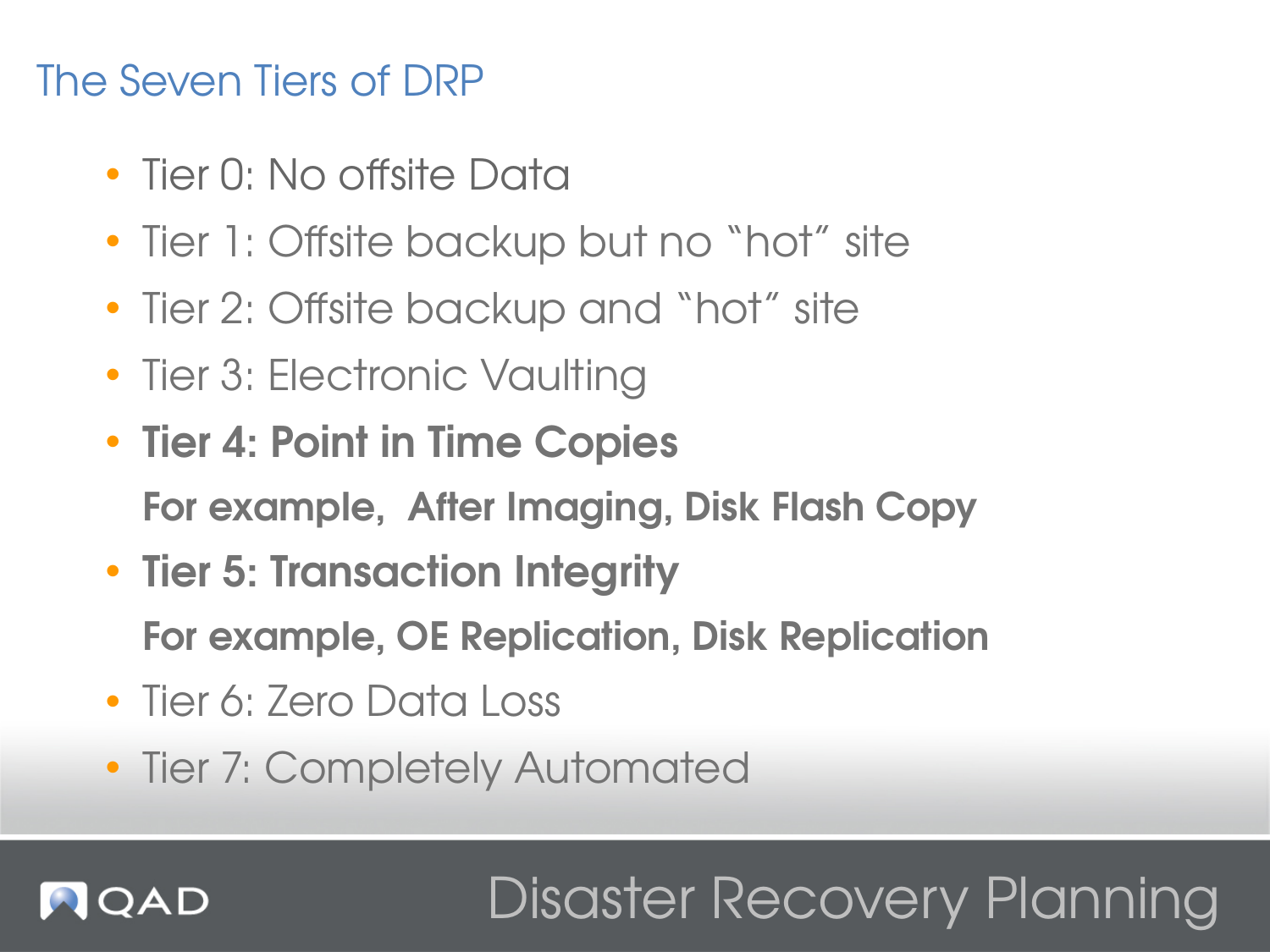

The Seven Tiers of DRP
Tier 0: No offsite Data
Tier 1: Offsite backup but no “hot” site
Tier 2: Offsite backup and “hot” site
Tier 3: Electronic Vaulting
Tier 4: Point in Time Copies
For example,  After Imaging, Disk Flash Copy
Tier 5: Transaction Integrity
For example, OE Replication, Disk Replication
Tier 6: Zero Data Loss
Tier 7: Completely Automated

# Disaster Recovery Planning